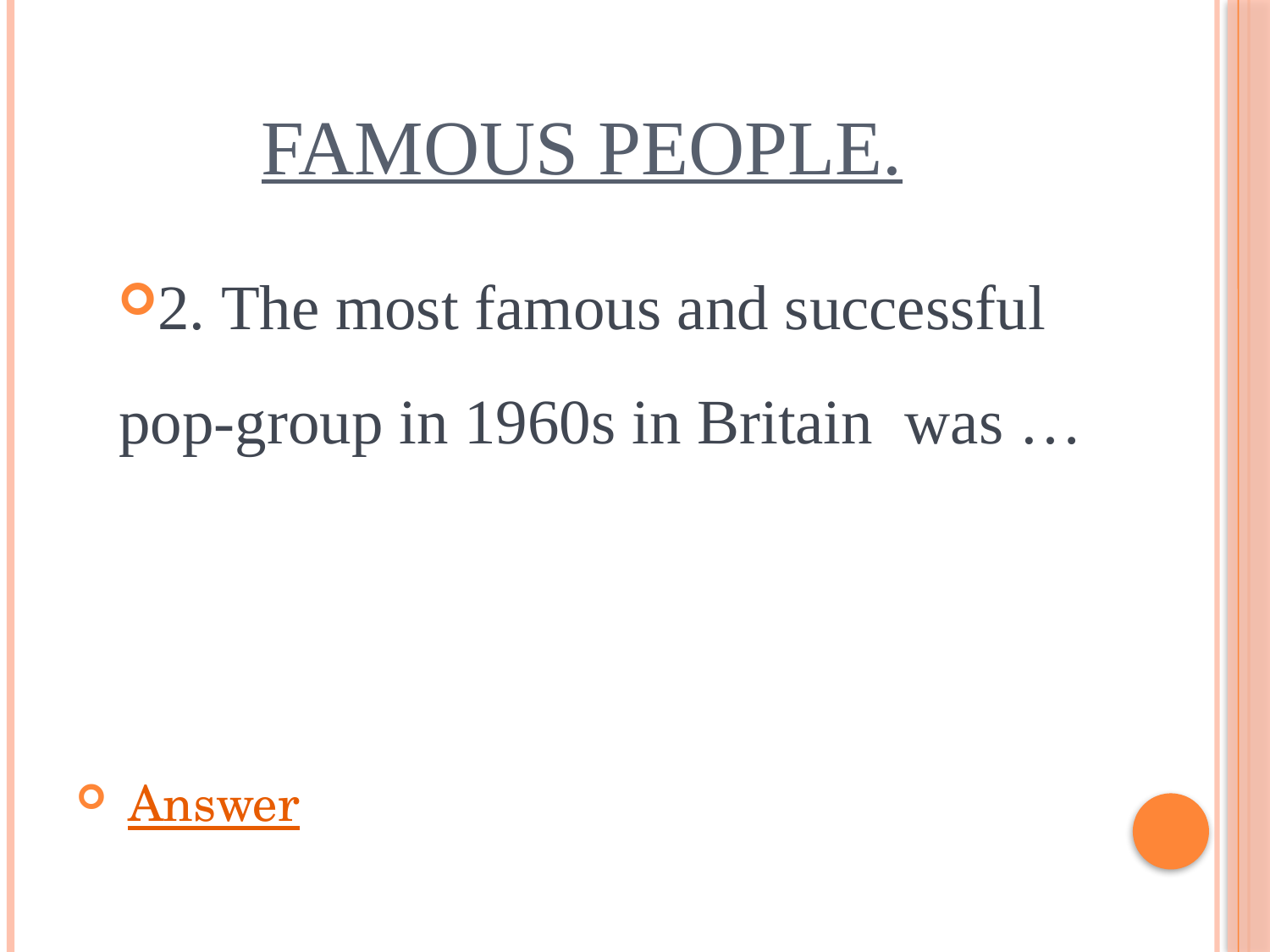

# Famous People.
2. The most famous and successful pop-group in 1960s in Britain  was …

 Answer